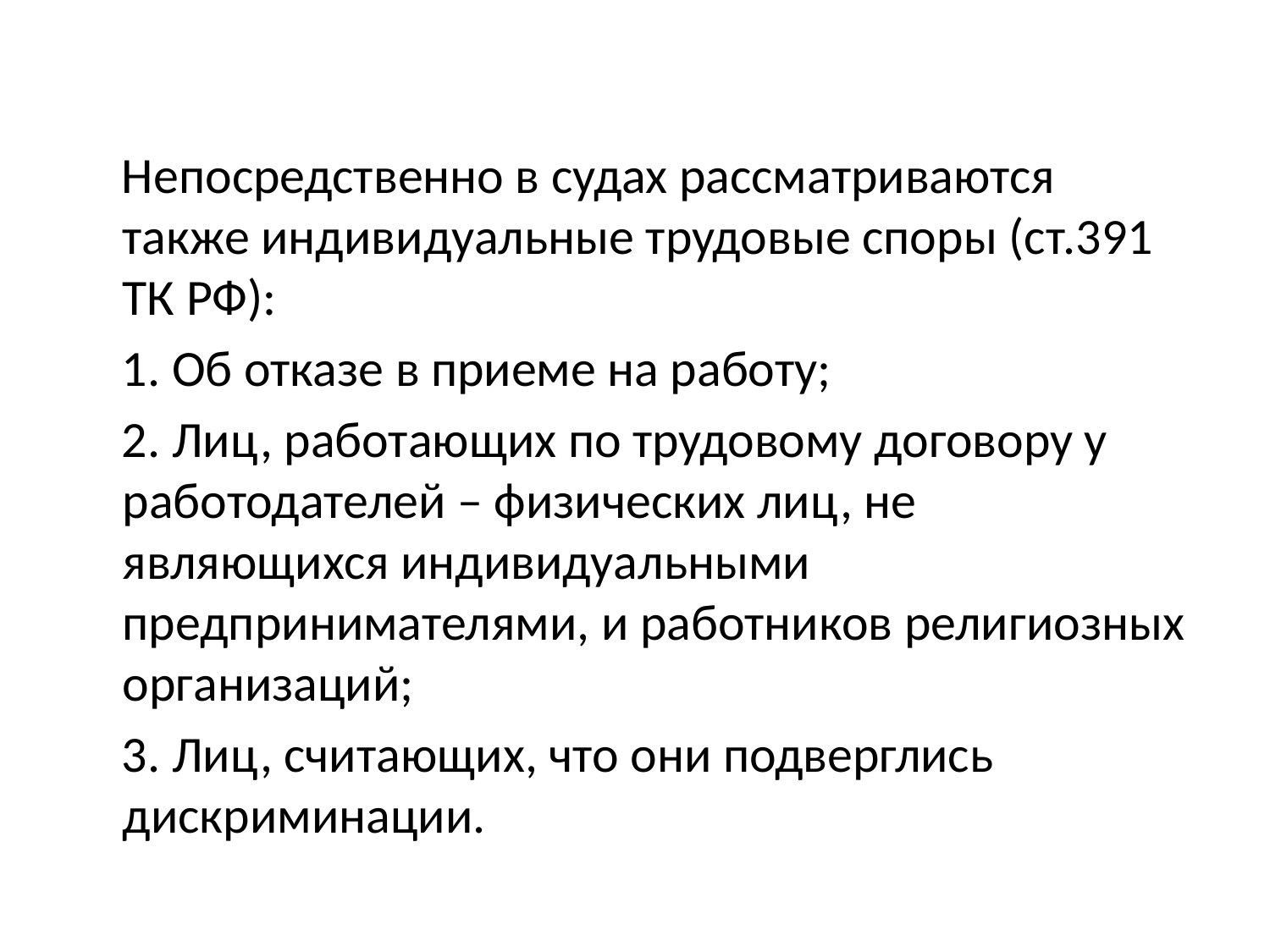

#
    Непосредственно в судах рассматриваются также индивидуальные трудовые споры (ст.391 ТК РФ):
    1. Об отказе в приеме на работу;
    2. Лиц, работающих по трудовому договору у работодателей – физических лиц, не являющихся индивидуальными предпринимателями, и работников религиозных организаций;
    3. Лиц, считающих, что они подверглись дискриминации.